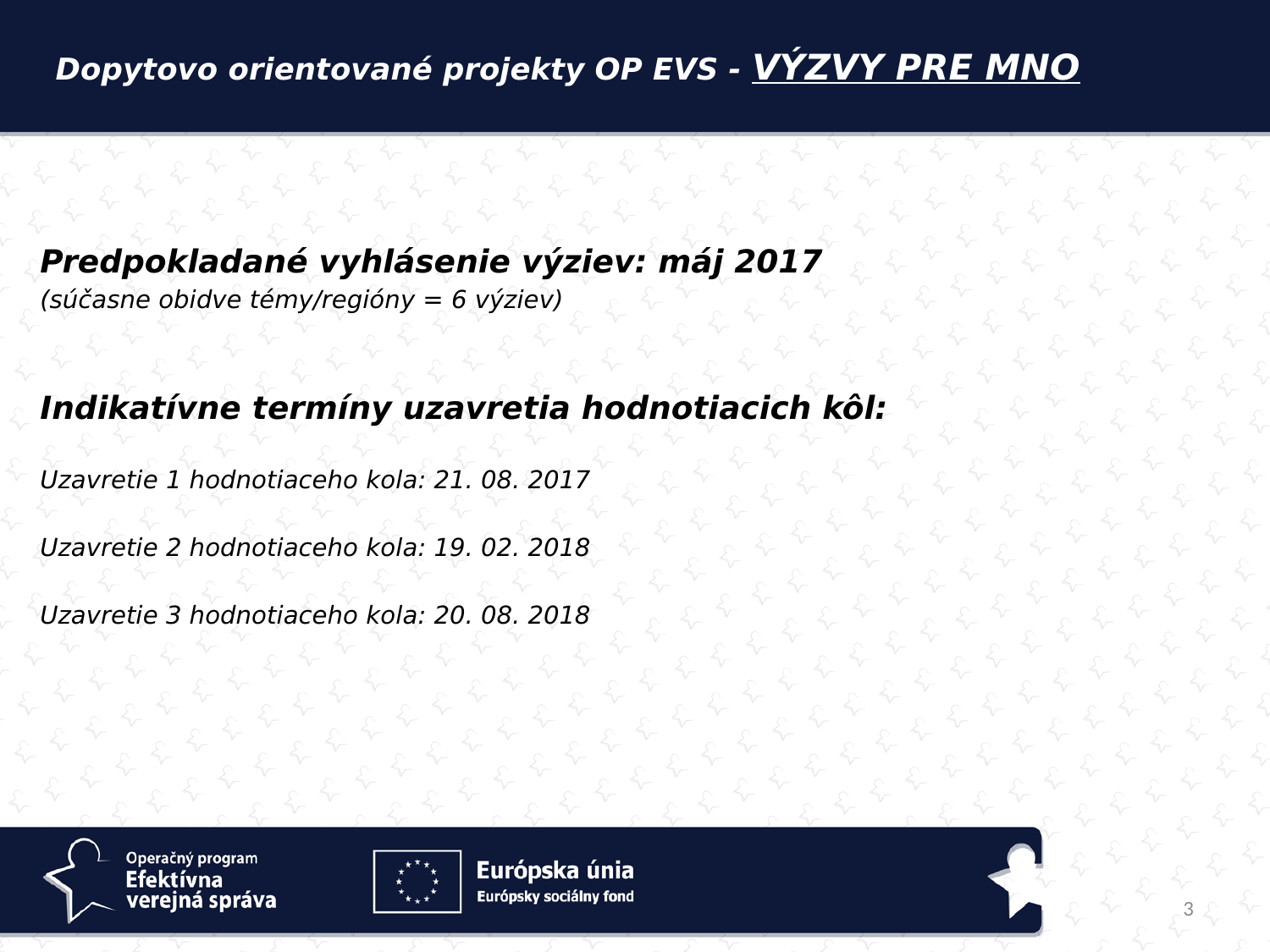

Dopytovo orientované projekty OP EVS - výzvy pre MNO

Predpokladané vyhlásenie výziev: máj 2017
(súčasne obidve témy/regióny = 6 výziev)

Indikatívne termíny uzavretia hodnotiacich kôl:

Uzavretie 1 hodnotiaceho kola: 21. 08. 2017

Uzavretie 2 hodnotiaceho kola: 19. 02. 2018

Uzavretie 3 hodnotiaceho kola: 20. 08. 2018

3